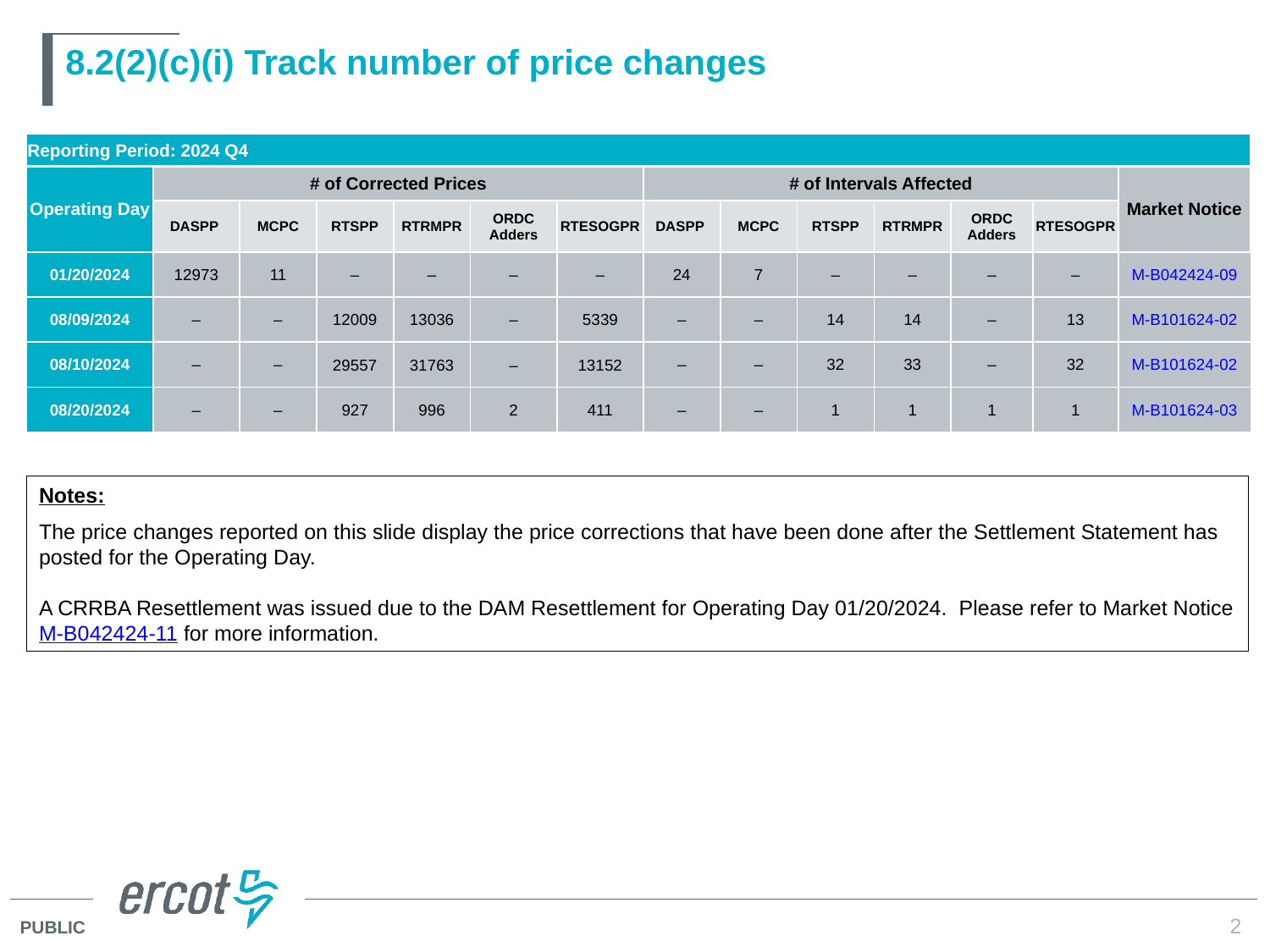

# 8.2(2)(c)(i) Track number of price changes
| Reporting Period: 2024 Q4 |  |  |  |  |  |  |  |  |  |  |  |  |  |
| --- | --- | --- | --- | --- | --- | --- | --- | --- | --- | --- | --- | --- | --- |
| Operating Day | # of Corrected Prices |  |  |  |  |  | # of Intervals Affected |  |  |  |  |  | Market Notice |
|  | DASPP | MCPC | RTSPP | RTRMPR | ORDC Adders | RTESOGPR | DASPP | MCPC | RTSPP | RTRMPR | ORDC Adders | RTESOGPR |  |
| 01/20/2024 | 12973 | 11 | – | – | – | – | 24 | 7 | – | – | – | – | M-B042424-09 |
| 08/09/2024 | – | – | 12009 | 13036 | – | 5339 | – | – | 14 | 14 | – | 13 | M-B101624-02 |
| 08/10/2024 | – | – | 29557 | 31763 | – | 13152 | – | – | 32 | 33 | – | 32 | M-B101624-02 |
| 08/20/2024 | – | – | 927 | 996 | 2 | 411 | – | – | 1 | 1 | 1 | 1 | M-B101624-03 |
Notes:
The price changes reported on this slide display the price corrections that have been done after the Settlement Statement has posted for the Operating Day.

A CRRBA Resettlement was issued due to the DAM Resettlement for Operating Day 01/20/2024.  Please refer to Market Notice M-B042424-11 for more information.
2